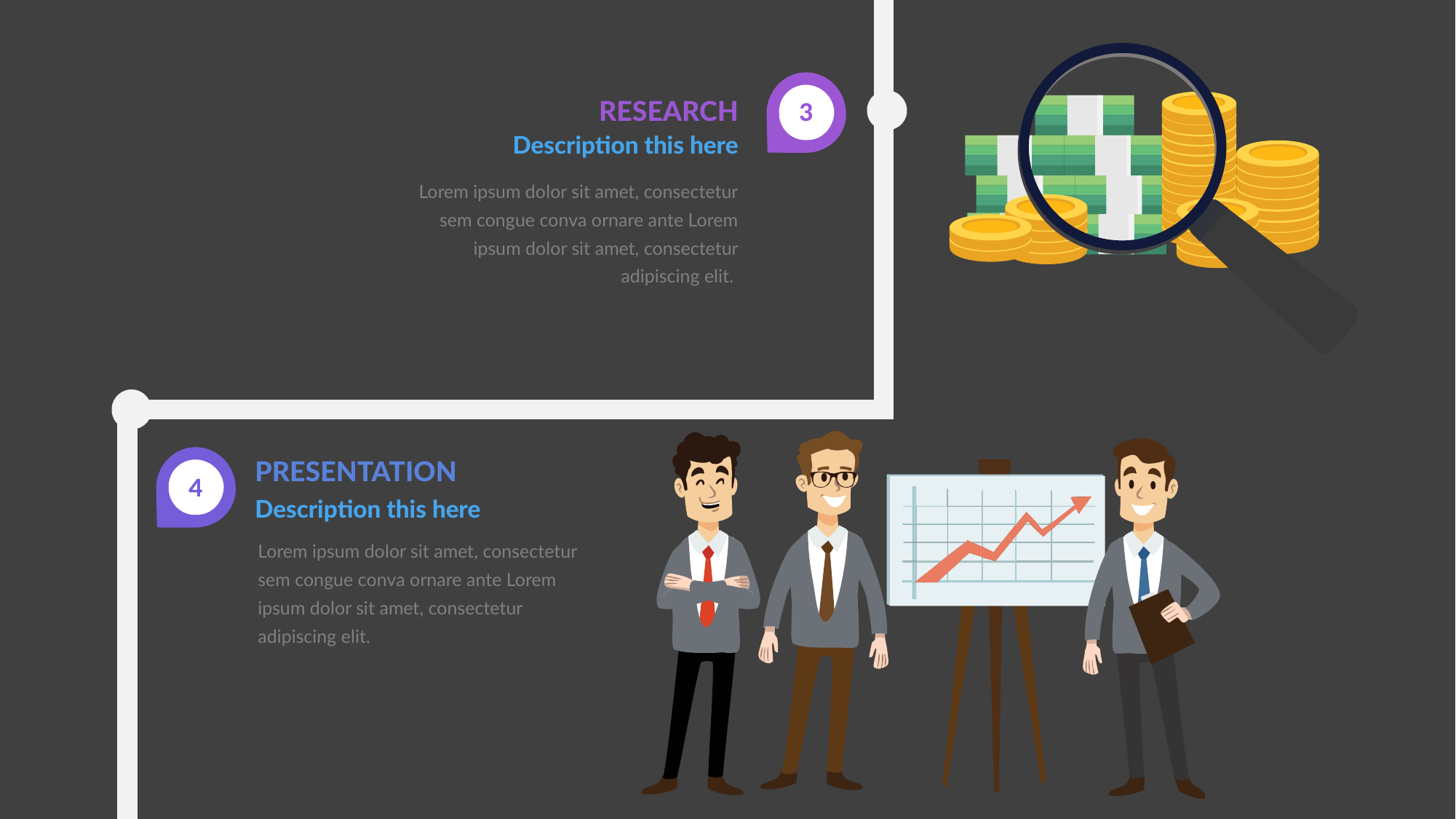

3
RESEARCH
Description this here
Lorem ipsum dolor sit amet, consectetur sem congue conva ornare ante Lorem ipsum dolor sit amet, consectetur adipiscing elit.

4
PRESENTATION
Description this here
Lorem ipsum dolor sit amet, consectetur sem congue conva ornare ante Lorem ipsum dolor sit amet, consectetur adipiscing elit.